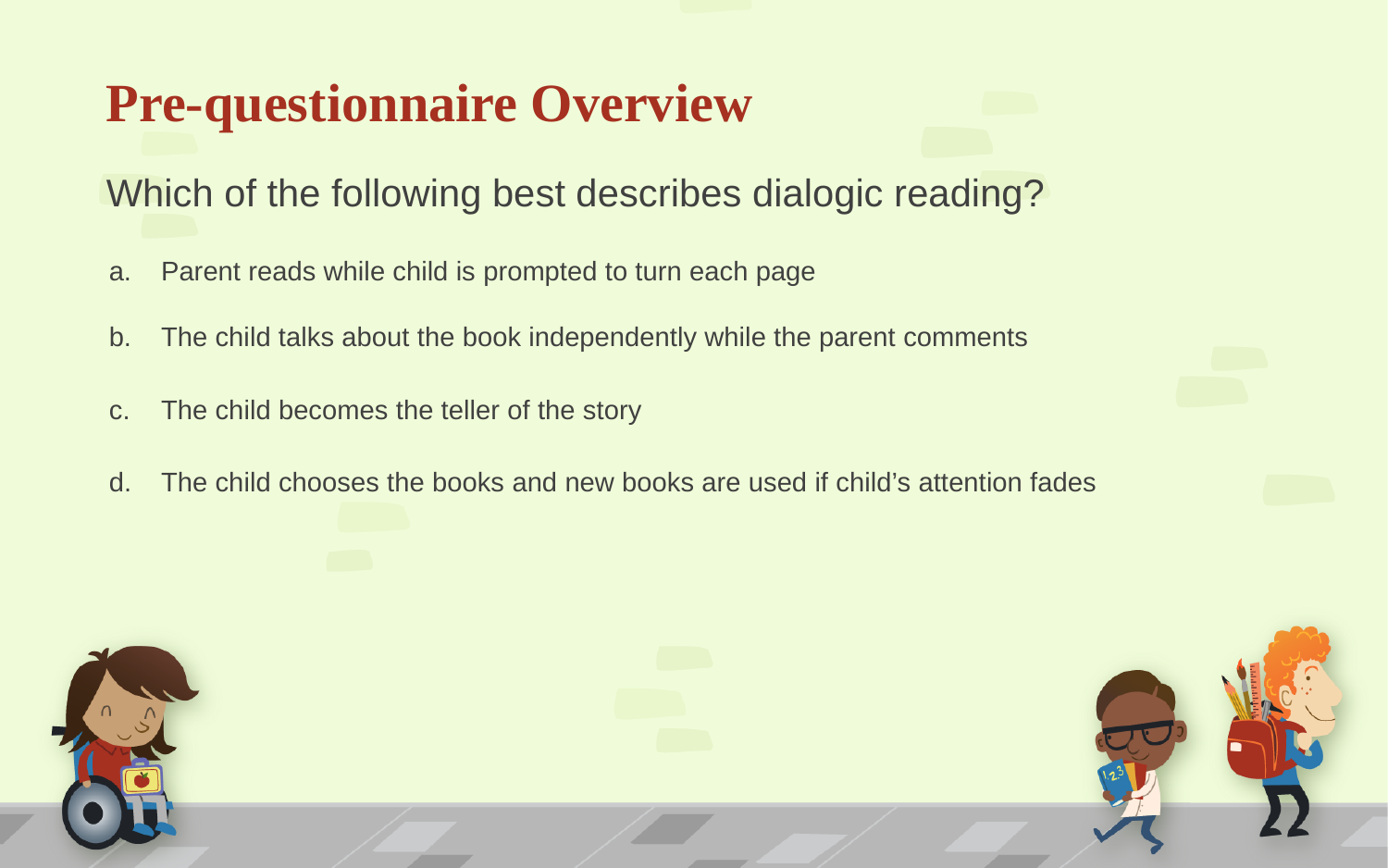

# Pre-questionnaire Overview
Which of the following best describes dialogic reading?

Parent reads while child is prompted to turn each page
The child talks about the book independently while the parent comments
The child becomes the teller of the story
The child chooses the books and new books are used if child’s attention fades